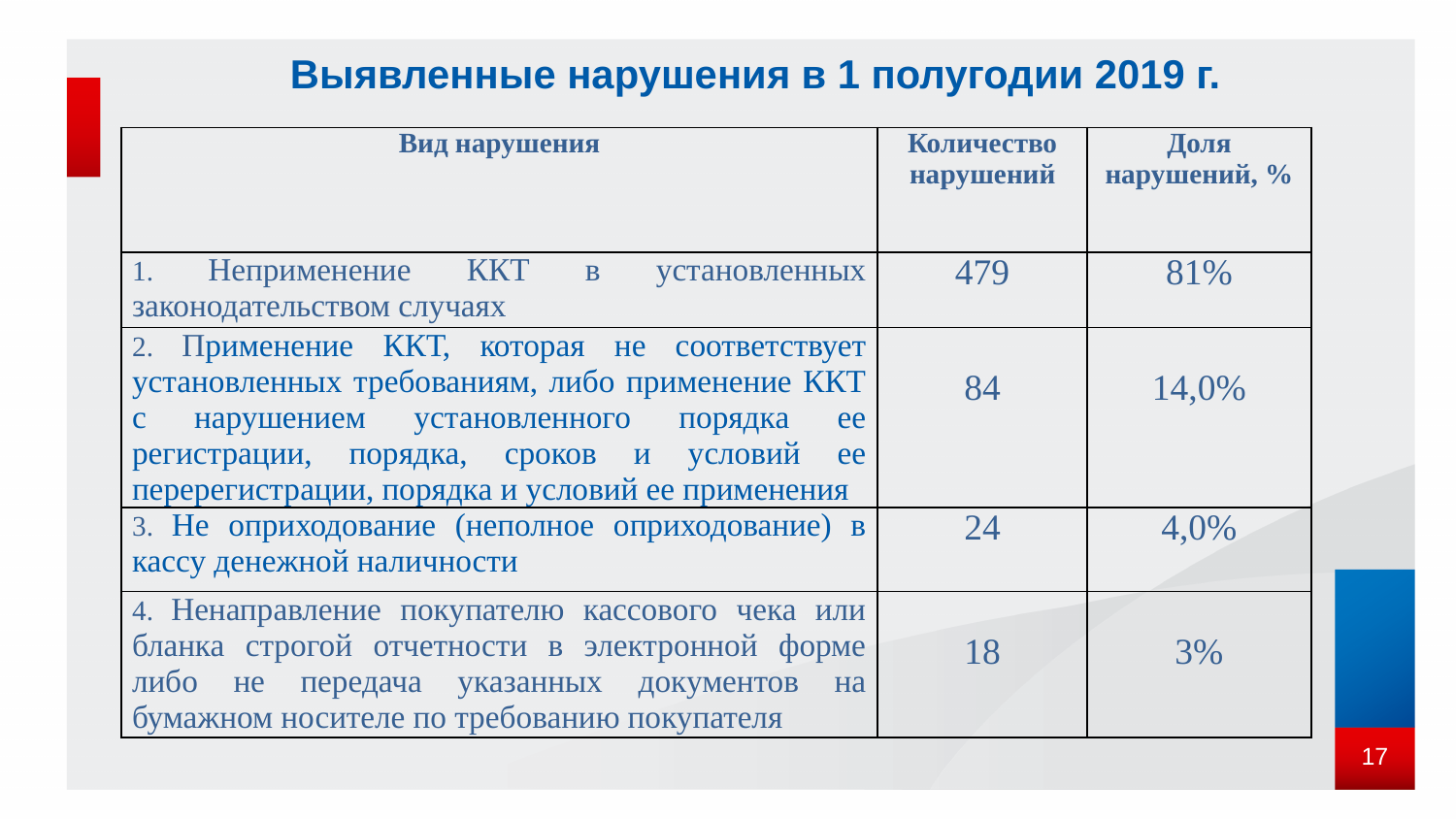

Выявленные нарушения в 1 полугодии 2019 г.
| Вид нарушения | Количество нарушений | Доля нарушений, % |
| --- | --- | --- |
| 1. Неприменение ККТ в установленных законодательством случаях | 479 | 81% |
| 2. Применение ККТ, которая не соответствует установленных требованиям, либо применение ККТ с нарушением установленного порядка ее регистрации, порядка, сроков и условий ее перерегистрации, порядка и условий ее применения | 84 | 14,0% |
| 3. Не оприходование (неполное оприходование) в кассу денежной наличности | 24 | 4,0% |
| 4. Ненаправление покупателю кассового чека или бланка строгой отчетности в электронной форме либо не передача указанных документов на бумажном носителе по требованию покупателя | 18 | 3% |
17